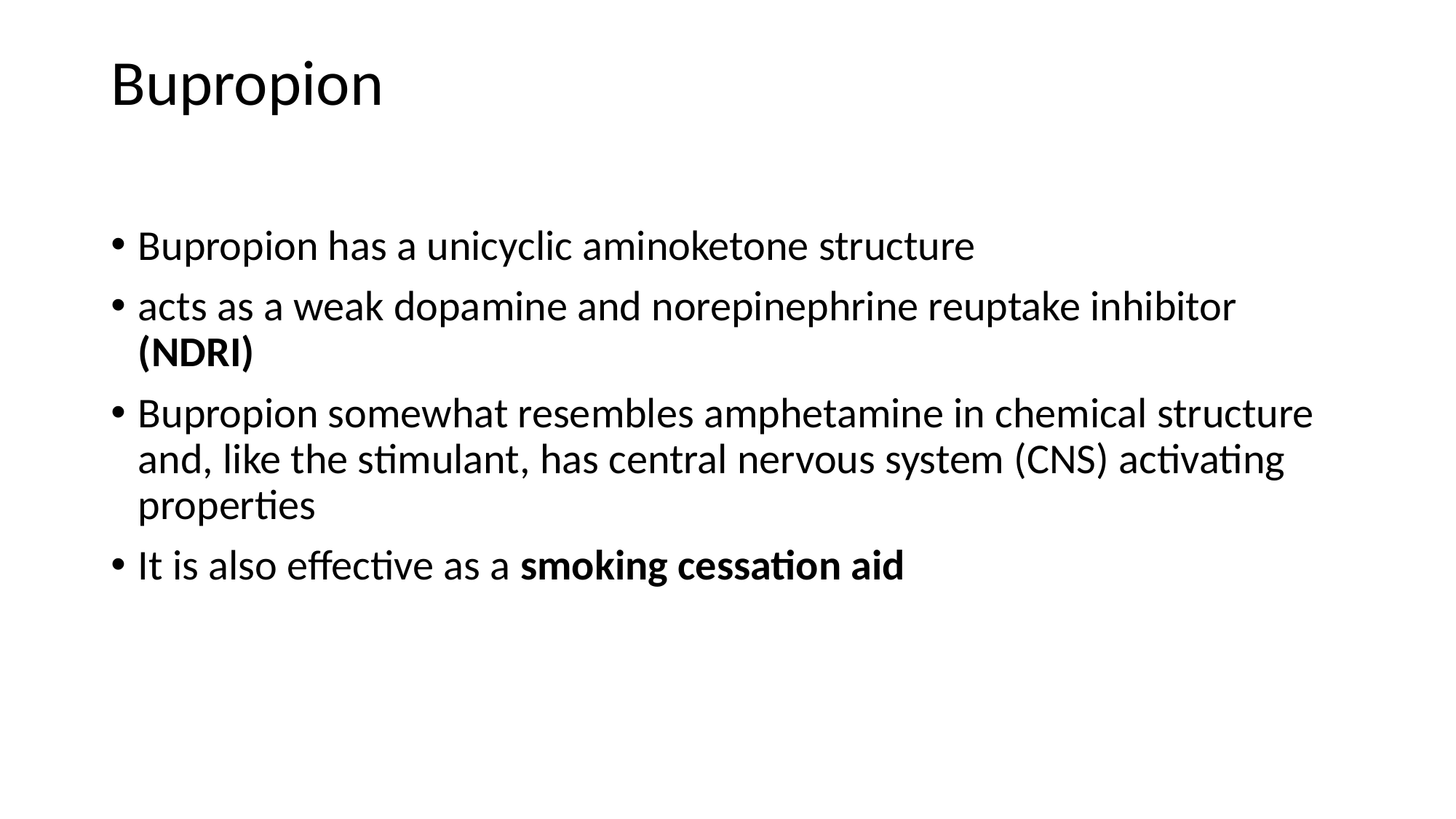

# Bupropion
Bupropion has a unicyclic aminoketone structure
acts as a weak dopamine and norepinephrine reuptake inhibitor (NDRI)
Bupropion somewhat resembles amphetamine in chemical structure and, like the stimulant, has central nervous system (CNS) activating properties
It is also effective as a smoking cessation aid